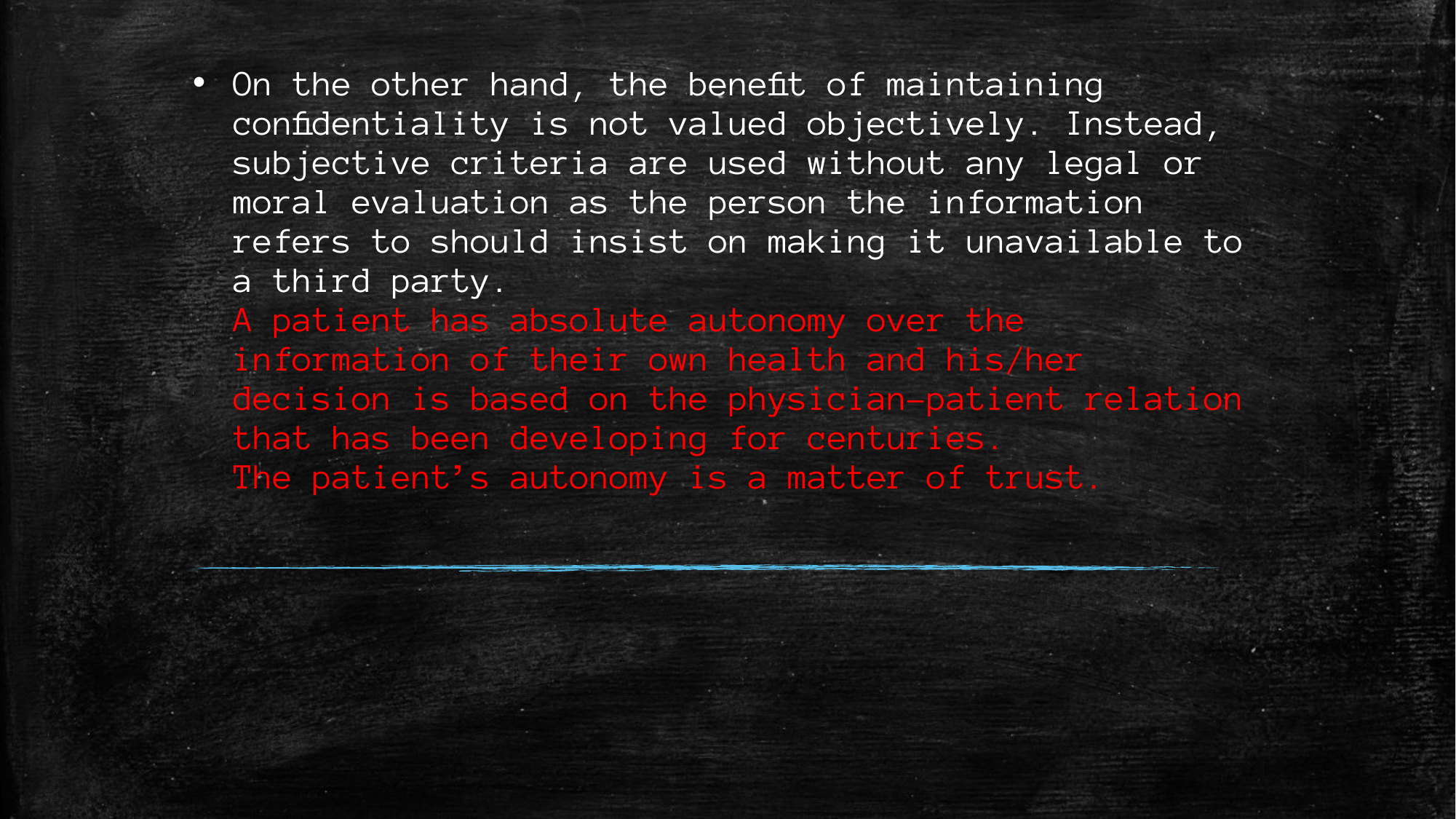

# On the other hand, the beneﬁt of maintaining conﬁdentiality is not valued objectively. Instead, subjective criteria are used without any legal or moral evaluation as the person the information refers to should insist on making it unavailable to a third party. A patient has absolute autonomy over the information of their own health and his/her decision is based on the physician-patient relation that has been developing for centuries. The patient’s autonomy is a matter of trust.